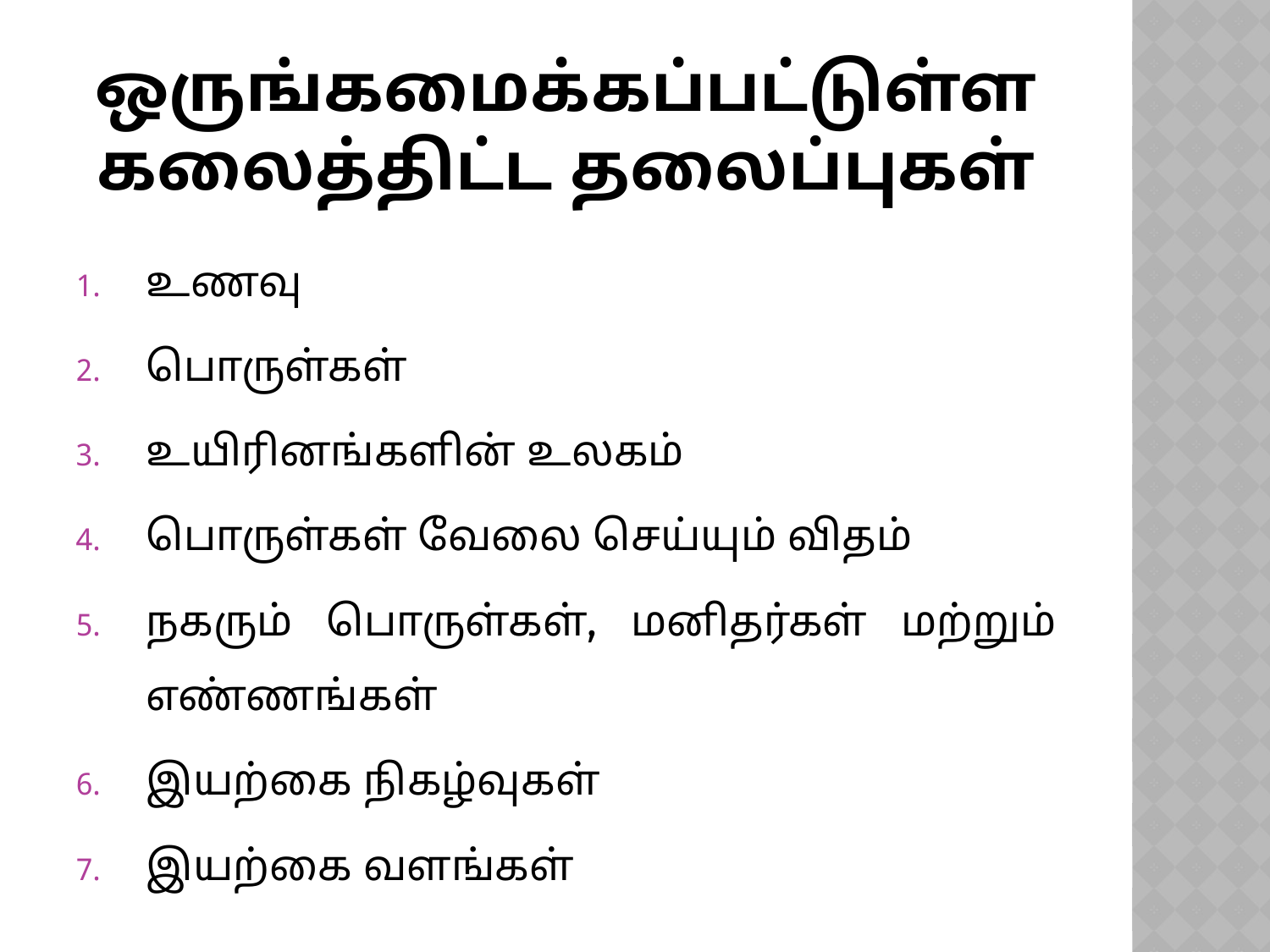

# ஒருங்கமைக்கப்பட்டுள்ள கலைத்திட்ட தலைப்புகள்
உணவு
பொருள்கள்
உயிரினங்களின் உலகம்
பொருள்கள் வேலை செய்யும் விதம்
நகரும் பொருள்கள், மனிதர்கள் மற்றும் எண்ணங்கள்
இயற்கை நிகழ்வுகள்
இயற்கை வளங்கள்